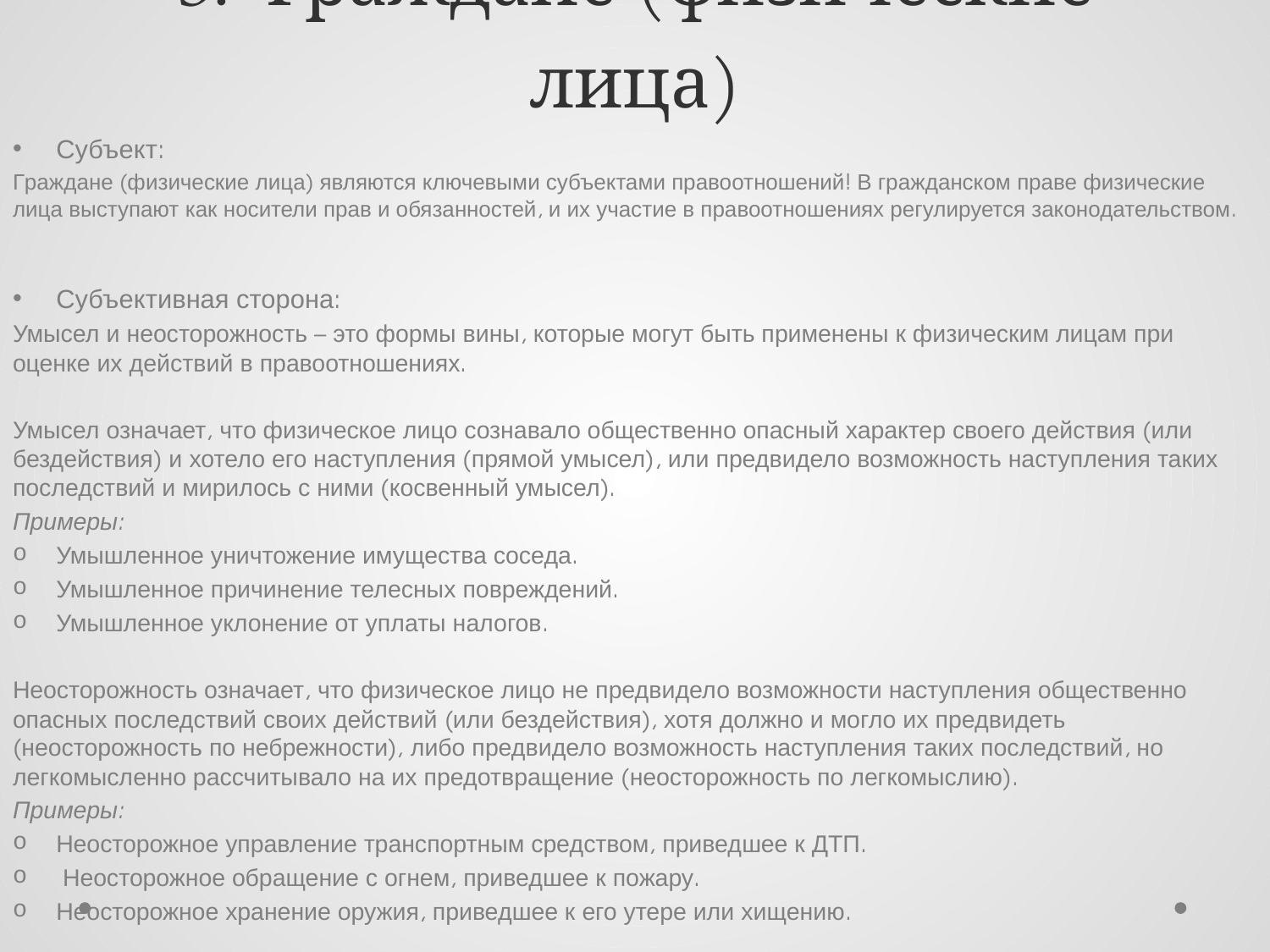

# 3.  Граждане (физические лица)
Субъект:
Граждане (физические лица) являются ключевыми субъектами правоотношений! В гражданском праве физические лица выступают как носители прав и обязанностей, и их участие в правоотношениях регулируется законодательством.

Субъективная сторона:
Умысел и неосторожность – это формы вины, которые могут быть применены к физическим лицам при оценке их действий в правоотношениях.

Умысел означает, что физическое лицо сознавало общественно опасный характер своего действия (или бездействия) и хотело его наступления (прямой умысел), или предвидело возможность наступления таких последствий и мирилось с ними (косвенный умысел).
Примеры:
Умышленное уничтожение имущества соседа.
Умышленное причинение телесных повреждений.
Умышленное уклонение от уплаты налогов.

Неосторожность означает, что физическое лицо не предвидело возможности наступления общественно опасных последствий своих действий (или бездействия), хотя должно и могло их предвидеть (неосторожность по небрежности), либо предвидело возможность наступления таких последствий, но легкомысленно рассчитывало на их предотвращение (неосторожность по легкомыслию).
Примеры:
Неосторожное управление транспортным средством, приведшее к ДТП.
 Неосторожное обращение с огнем, приведшее к пожару.
Неосторожное хранение оружия, приведшее к его утере или хищению.